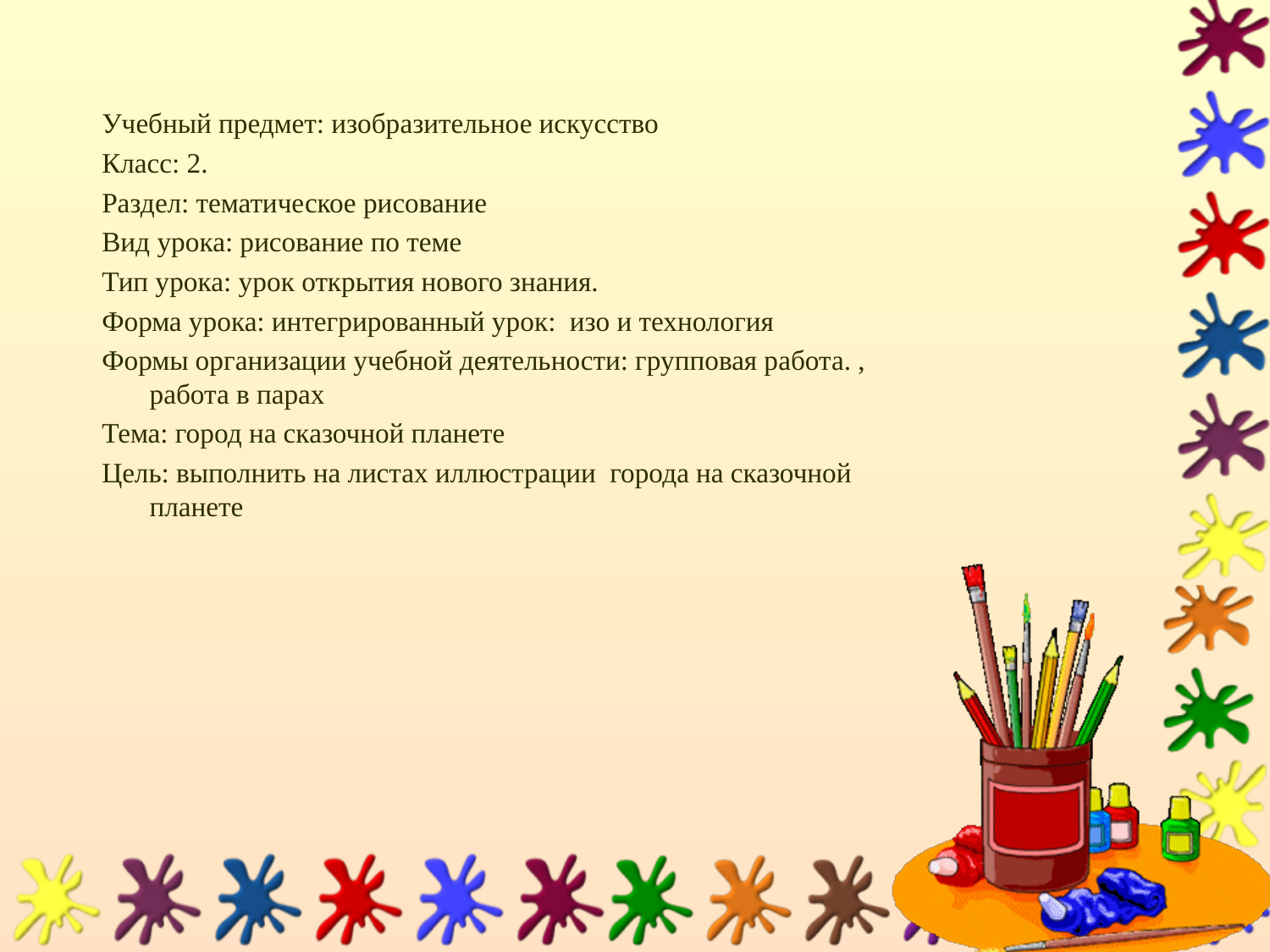

Учебный предмет: изобразительное искусство
Класс: 2.
Раздел: тематическое рисование
Вид урока: рисование по теме
Тип урока: урок открытия нового знания.
Форма урока: интегрированный урок:  изо и технология
Формы организации учебной деятельности: групповая работа. , работа в парах
Тема: город на сказочной планете
Цель: выполнить на листах иллюстрации  города на сказочной планете